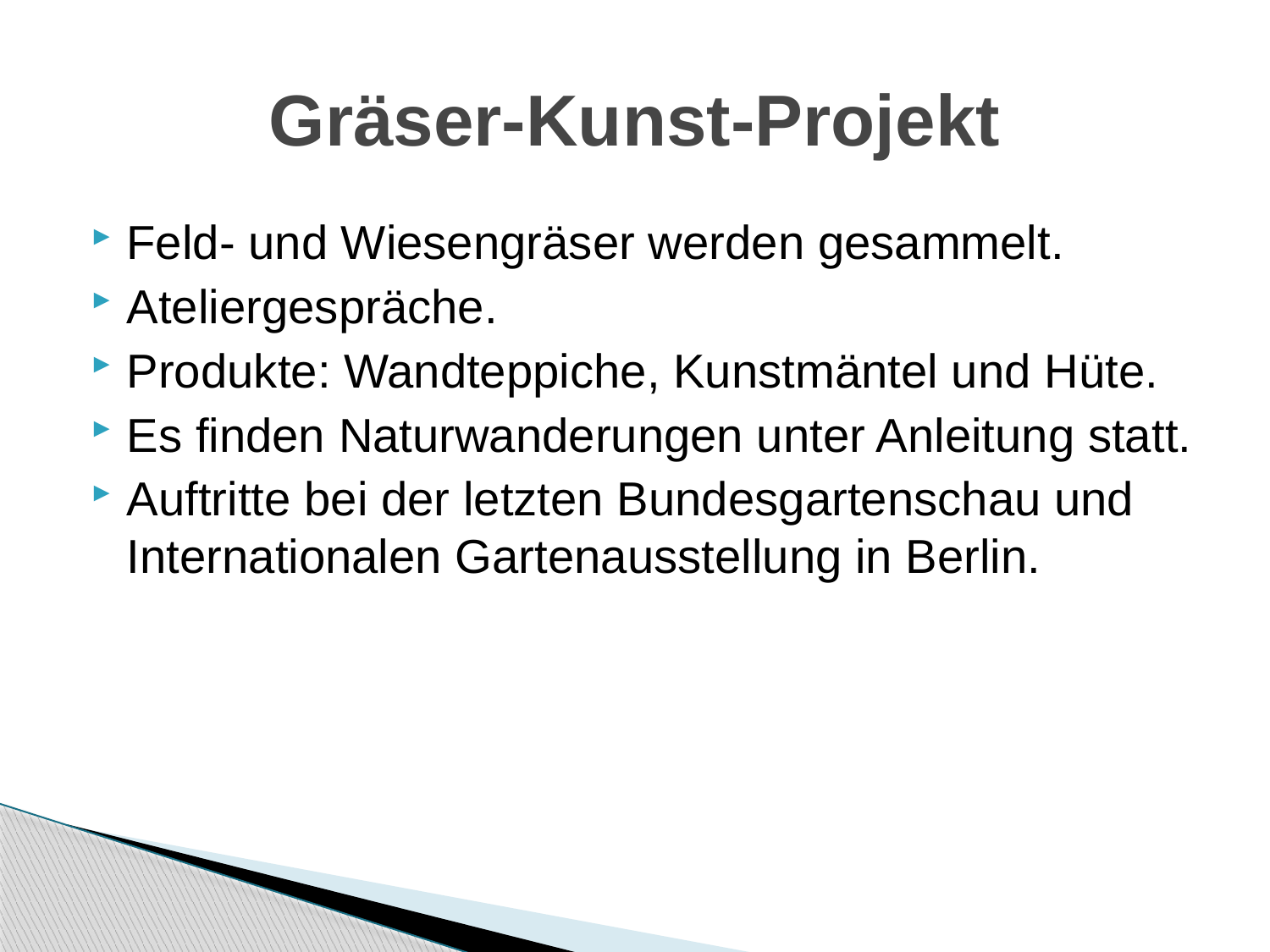

# Gräser-Kunst-Projekt
Feld- und Wiesengräser werden gesammelt.
Ateliergespräche.
Produkte: Wandteppiche, Kunstmäntel und Hüte.
Es finden Naturwanderungen unter Anleitung statt.
Auftritte bei der letzten Bundesgartenschau und Internationalen Gartenausstellung in Berlin.